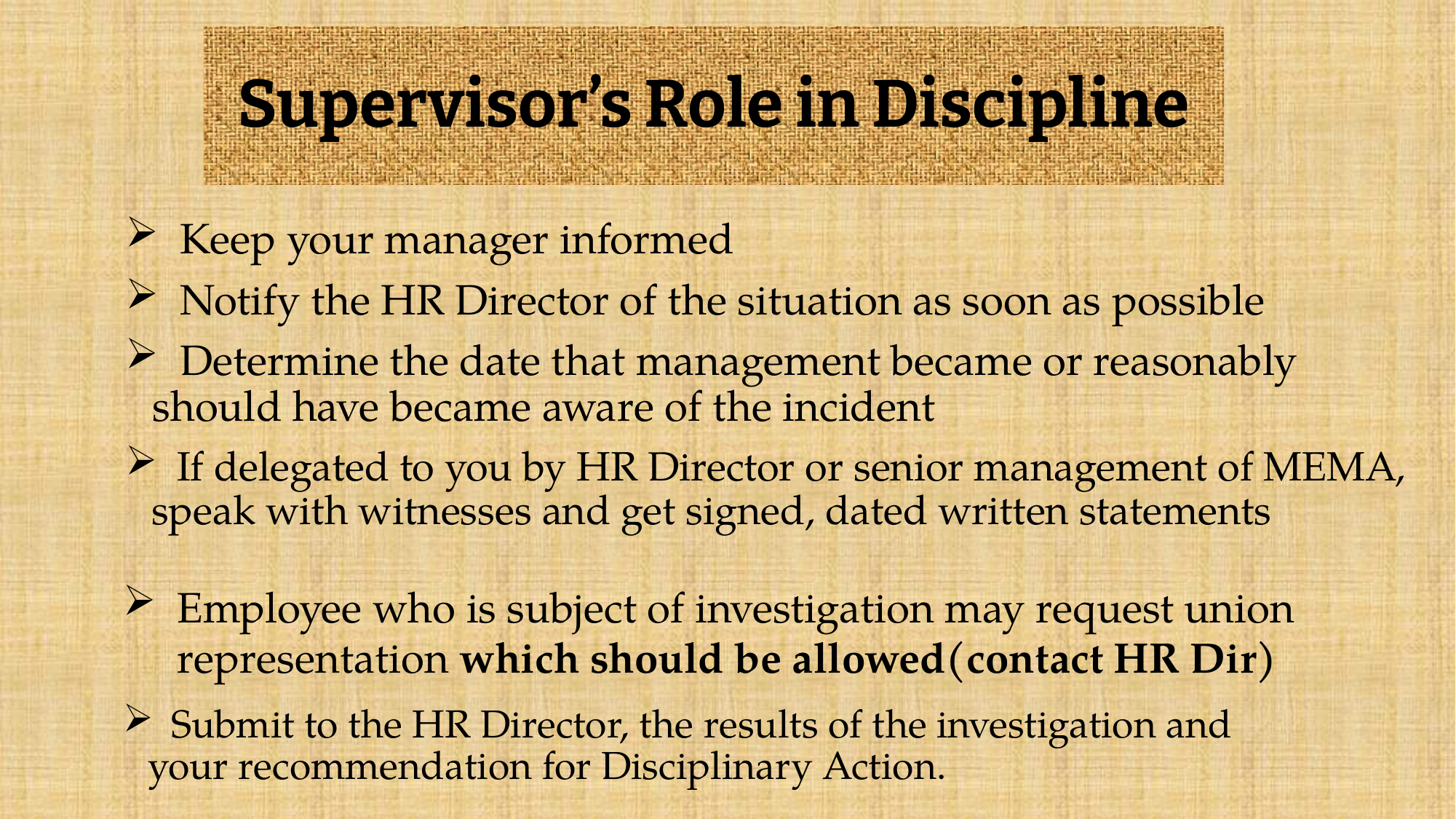

# Supervisor’s Role in Discipline
  Keep your manager informed
  Notify the HR Director of the situation as soon as possible
  Determine the date that management became or reasonably should have became aware of the incident
  If delegated to you by HR Director or senior management of MEMA, speak with witnesses and get signed, dated written statements
Employee who is subject of investigation may request union representation which should be allowed(contact HR Dir)
  Submit to the HR Director, the results of the investigation and your recommendation for Disciplinary Action.